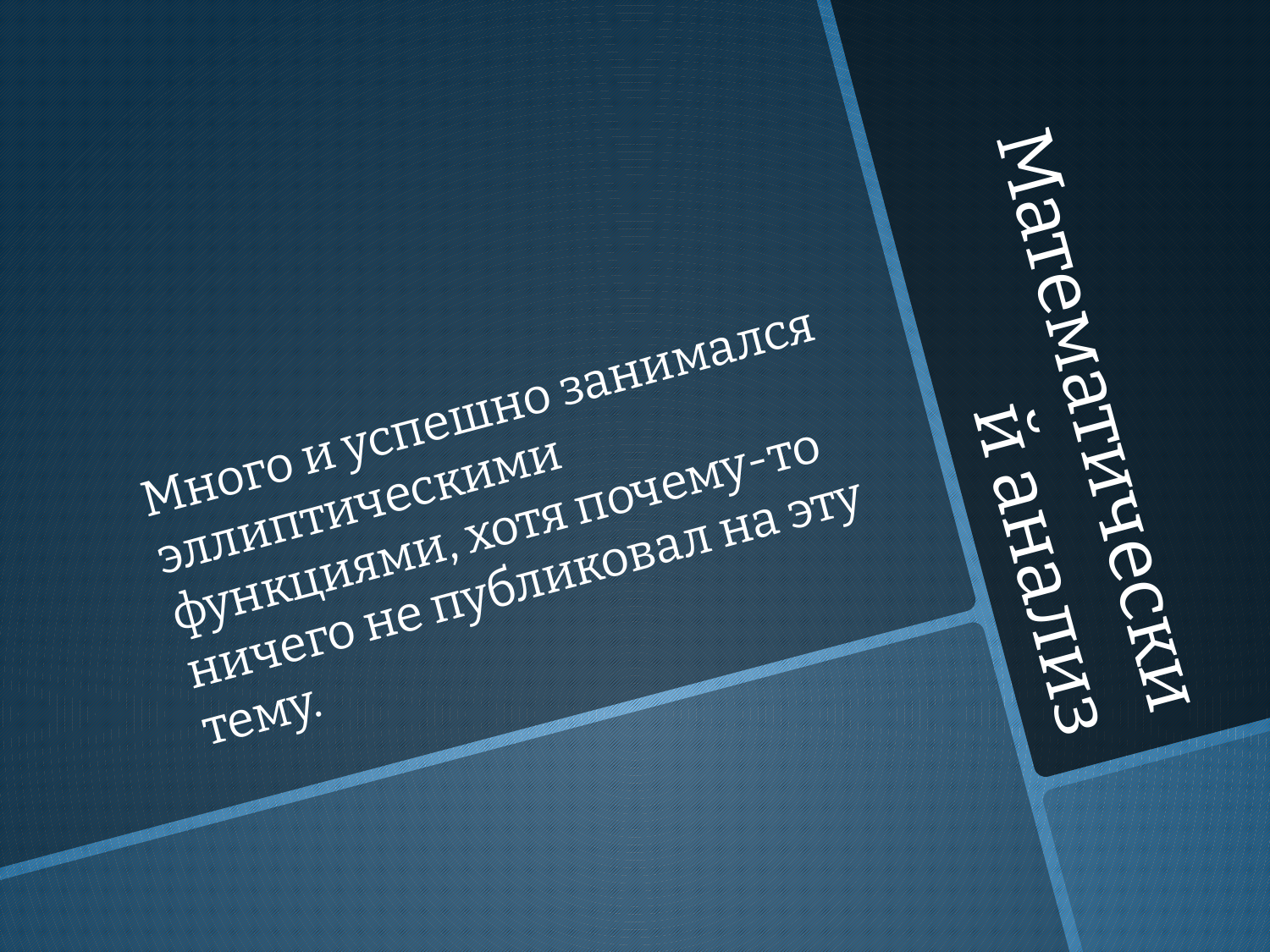

Много и успешно занимался эллиптическими функциями, хотя почему-то ничего не публиковал на эту тему.
# Математический анализ